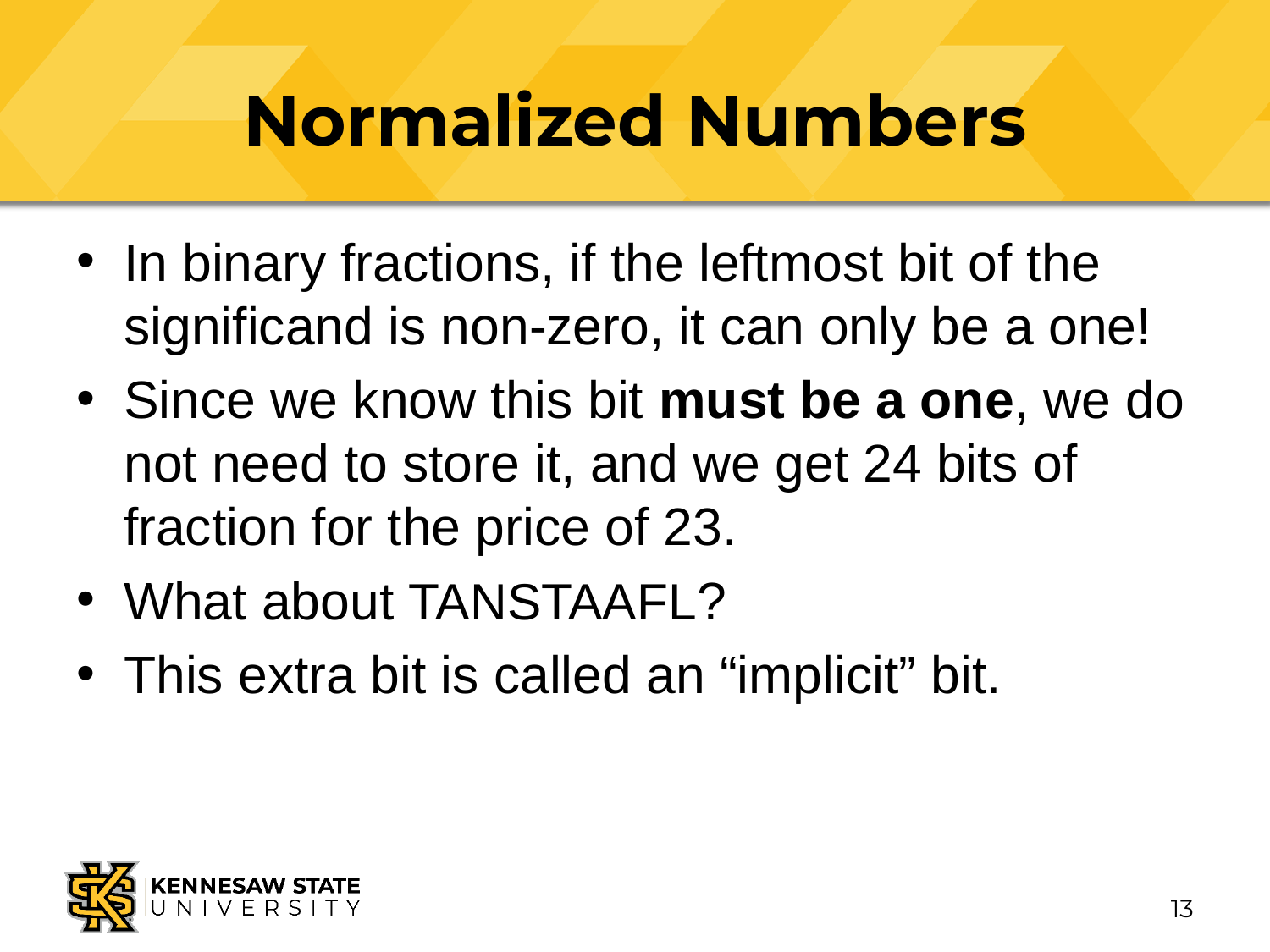

# Normalized Numbers
In binary fractions, if the leftmost bit of the significand is non-zero, it can only be a one!
Since we know this bit must be a one, we do not need to store it, and we get 24 bits of fraction for the price of 23.
What about TANSTAAFL?
This extra bit is called an “implicit” bit.
13